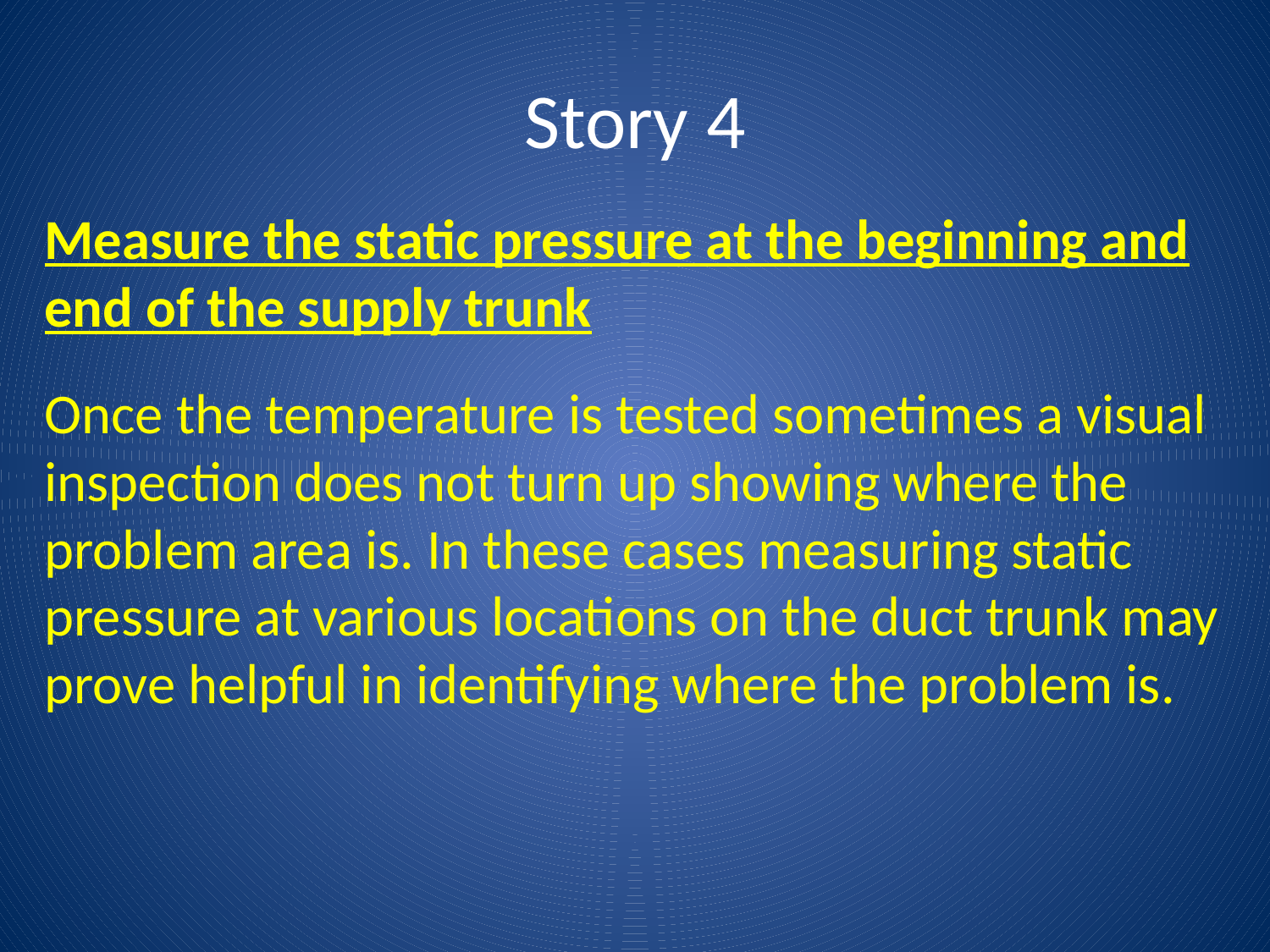

# Story 4
Measure the static pressure at the beginning and end of the supply trunk

Once the temperature is tested sometimes a visual inspection does not turn up showing where the problem area is. In these cases measuring static pressure at various locations on the duct trunk may prove helpful in identifying where the problem is.